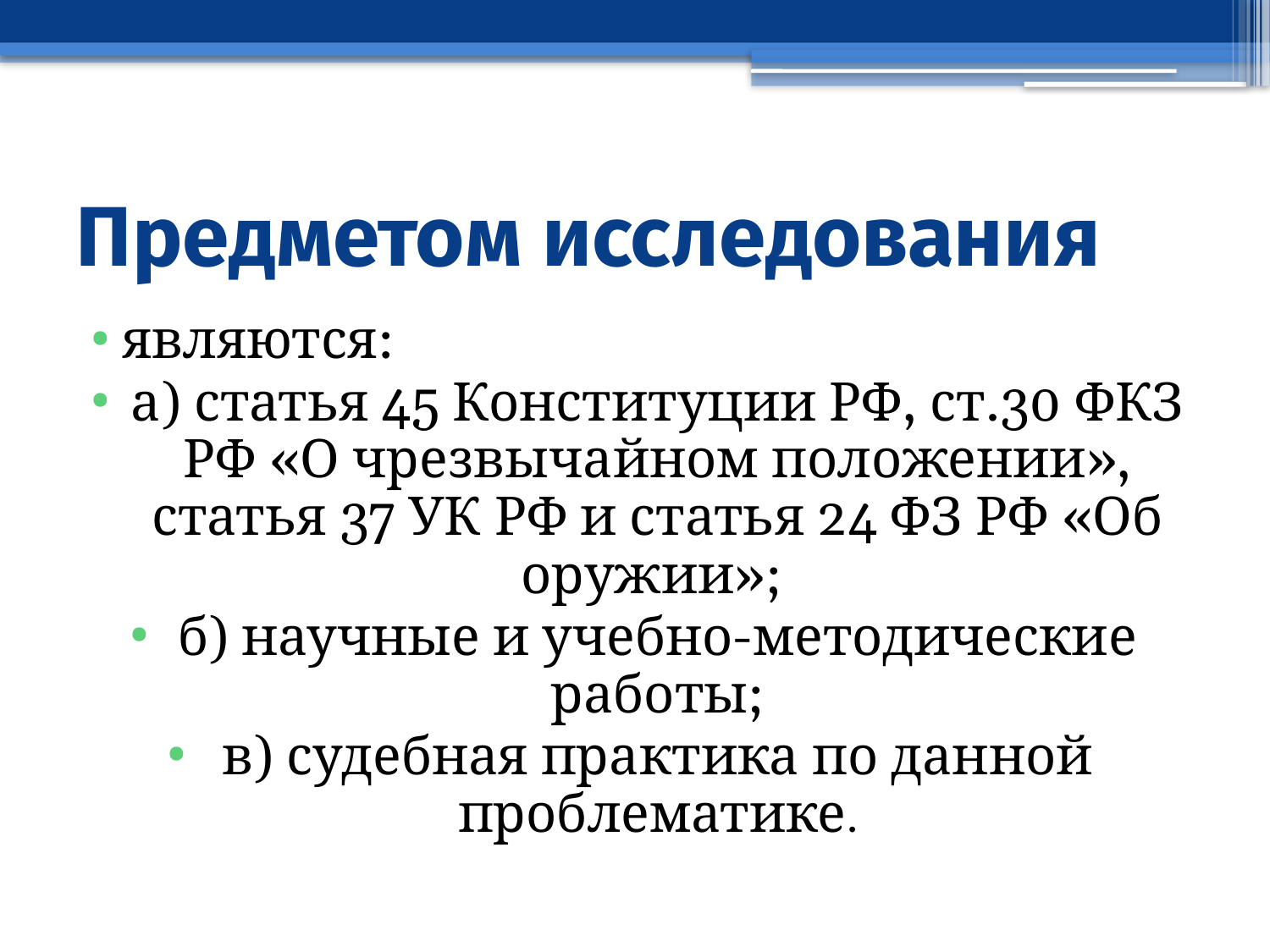

# Предметом исследования

являются:
а) статья 45 Конституции РФ, ст.30 ФКЗ РФ «О чрезвычайном положении», статья 37 УК РФ и статья 24 ФЗ РФ «Об оружии»;
б) научные и учебно-методические работы;
в) судебная практика по данной проблематике.